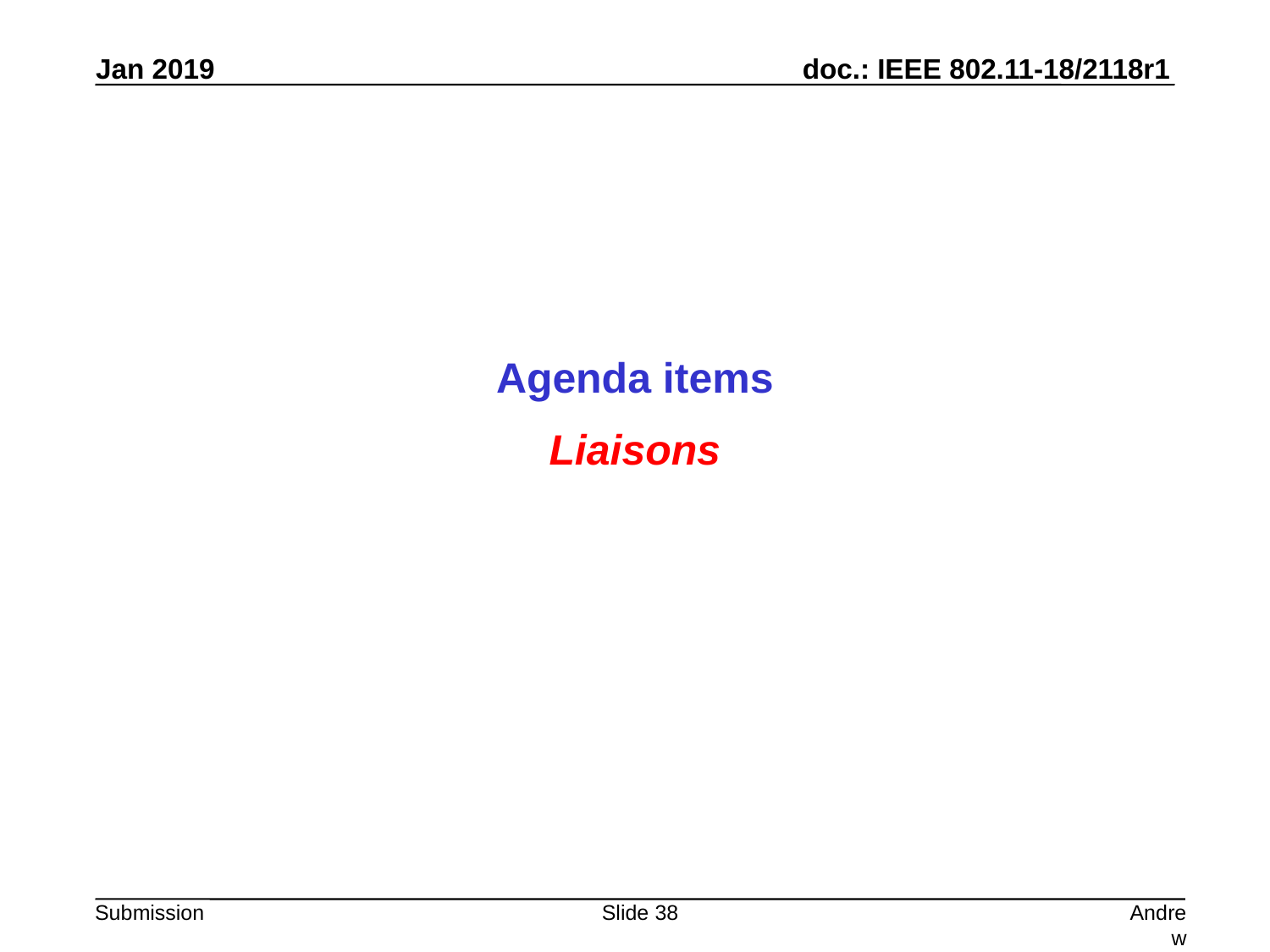

Agenda items
Liaisons
Slide 38
Andrew Myles, Cisco